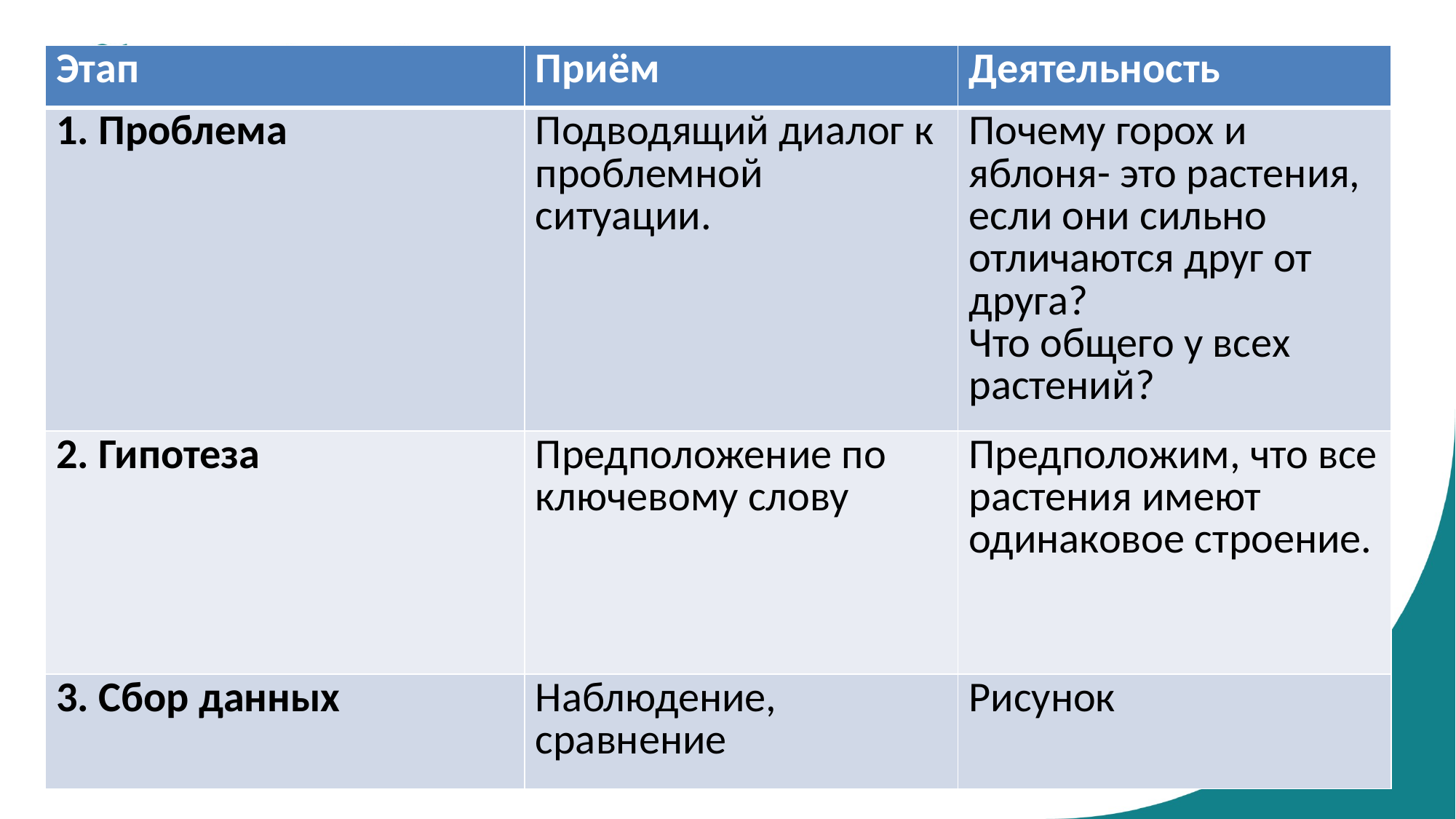

#
| Этап | Приём | Деятельность |
| --- | --- | --- |
| 1. Проблема | Подводящий диалог к проблемной ситуации. | Почему горох и яблоня- это растения, если они сильно отличаются друг от друга? Что общего у всех растений? |
| 2. Гипотеза | Предположение по ключевому слову | Предположим, что все растения имеют одинаковое строение. |
| 3. Сбор данных | Наблюдение, сравнение | Рисунок |